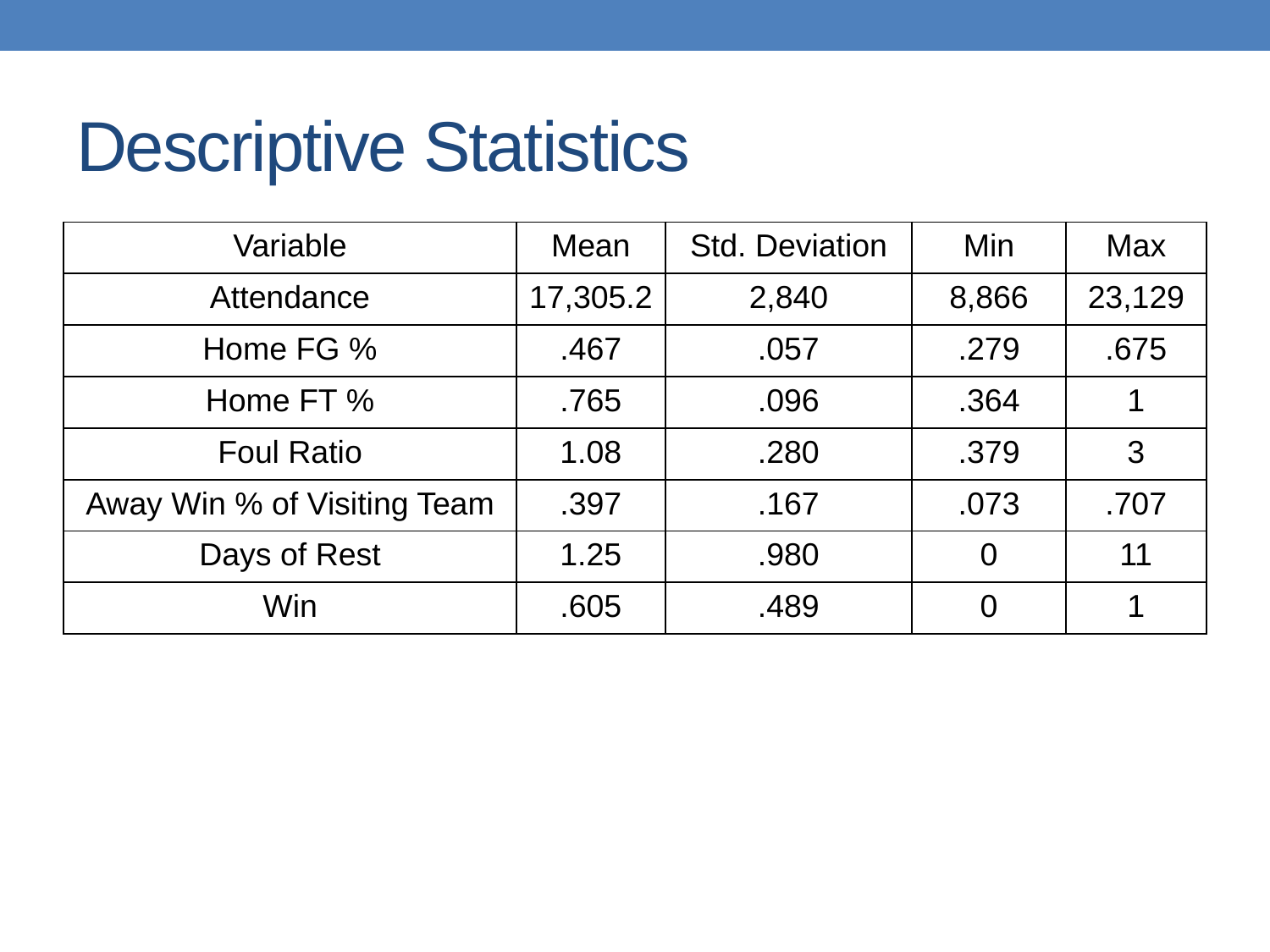

# Descriptive Statistics
| Variable | Mean | Std. Deviation | Min | Max |
| --- | --- | --- | --- | --- |
| Attendance | 17,305.2 | 2,840 | 8,866 | 23,129 |
| Home FG % | .467 | .057 | .279 | .675 |
| Home FT % | .765 | .096 | .364 | 1 |
| Foul Ratio | 1.08 | .280 | .379 | 3 |
| Away Win % of Visiting Team | .397 | .167 | .073 | .707 |
| Days of Rest | 1.25 | .980 | 0 | 11 |
| Win | .605 | .489 | 0 | 1 |